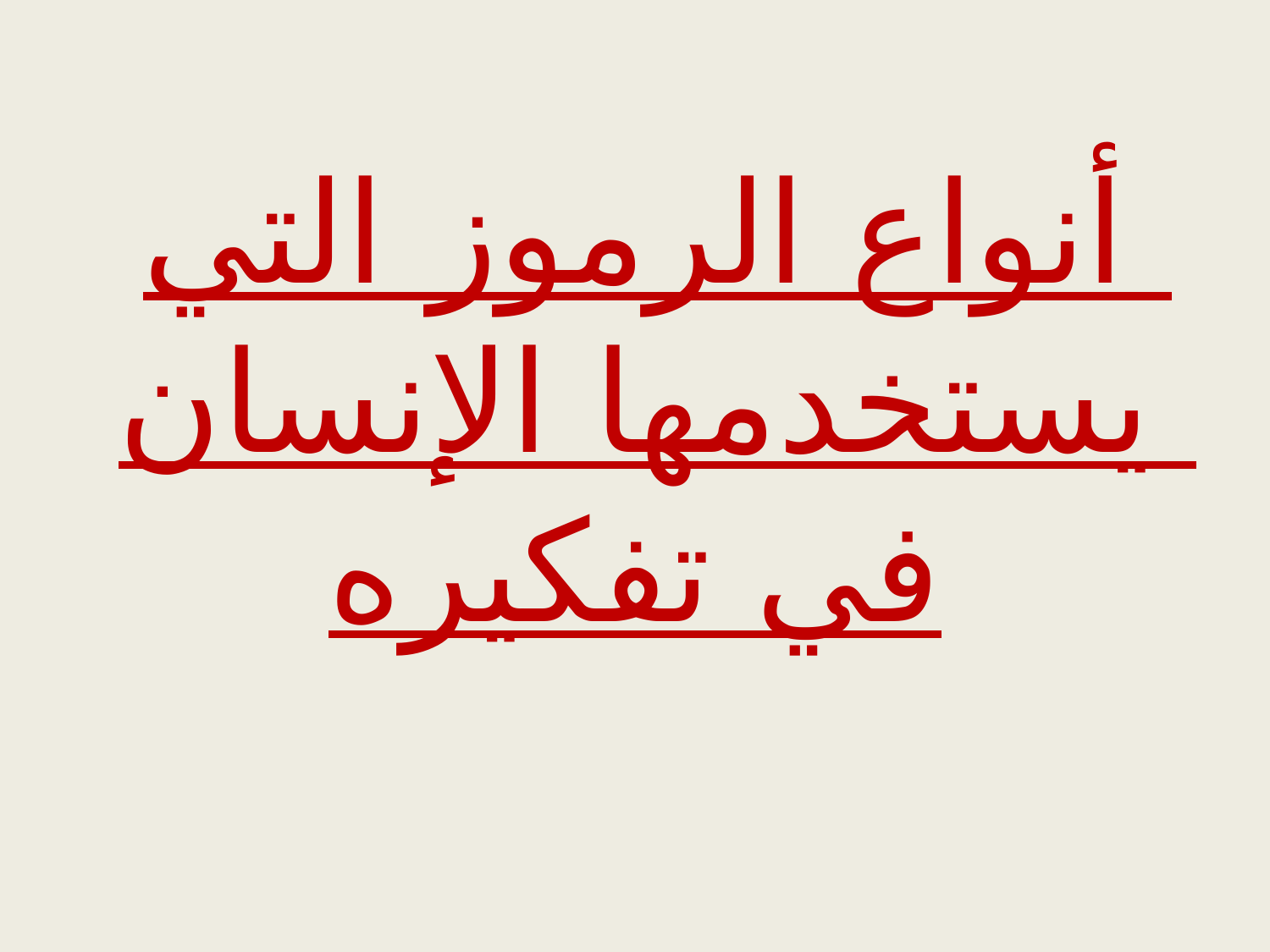

# أنواع الرموز التي يستخدمها الإنسان في تفكيره